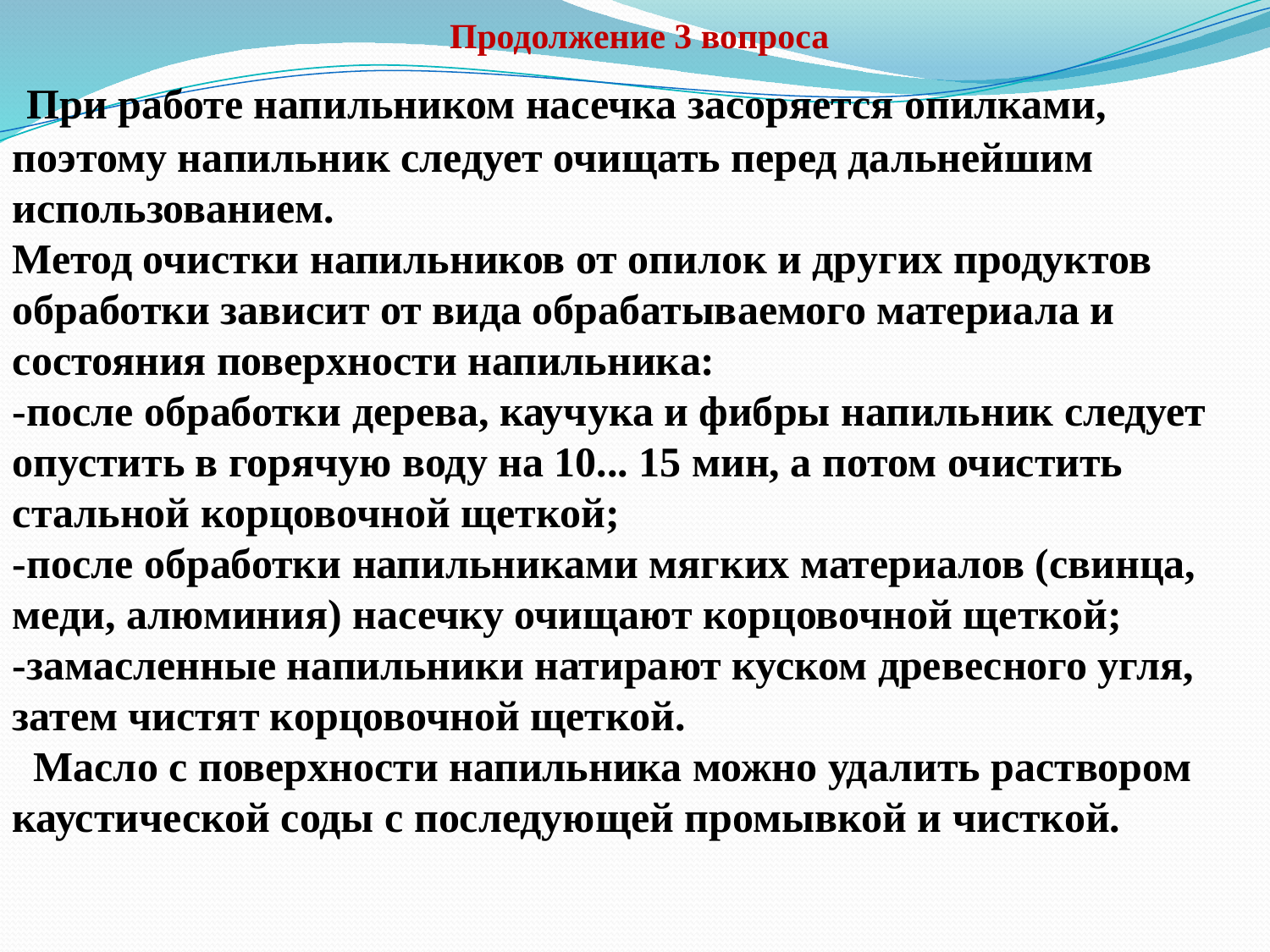

# Продолжение 3 вопроса
 При работе напильником насечка засоряется опилками, поэтому напильник следует очищать перед дальнейшим использованием.
Метод очистки напильников от опилок и других продуктов обработки зависит от вида обрабатываемого материала и состояния поверхности напильника:
-после обработки дерева, каучука и фибры напильник следует опустить в горячую воду на 10... 15 мин, а потом очистить стальной корцовочной щеткой;
-после обработки напильниками мягких материалов (свинца, меди, алюминия) насечку очищают корцовочной щеткой;
-замасленные напильники натирают куском древесного угля, затем чистят корцовочной щеткой.
  Масло с поверхности напильника можно удалить раствором каустической соды с последующей промывкой и чисткой.